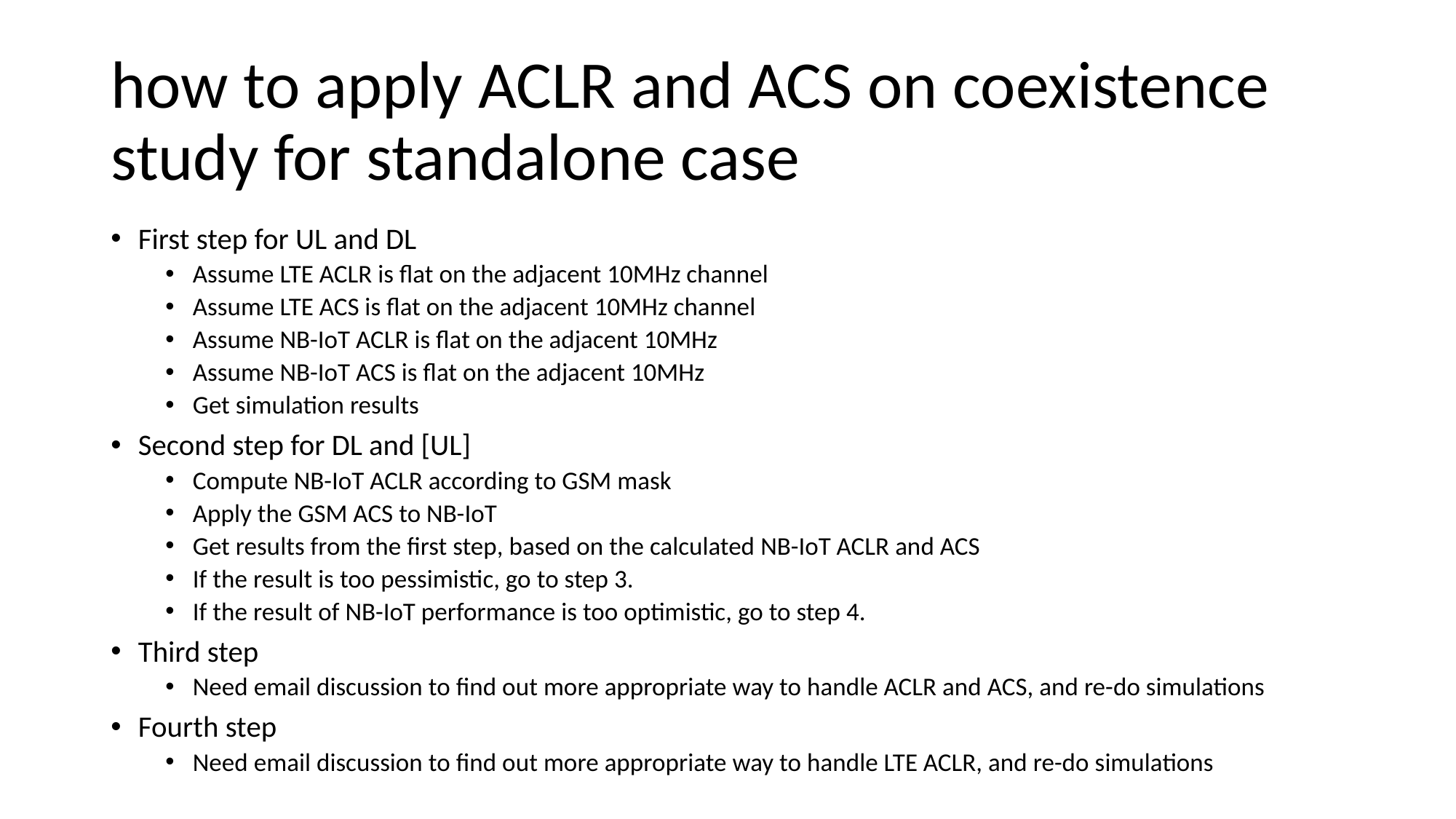

# how to apply ACLR and ACS on coexistence study for standalone case
First step for UL and DL
Assume LTE ACLR is flat on the adjacent 10MHz channel
Assume LTE ACS is flat on the adjacent 10MHz channel
Assume NB-IoT ACLR is flat on the adjacent 10MHz
Assume NB-IoT ACS is flat on the adjacent 10MHz
Get simulation results
Second step for DL and [UL]
Compute NB-IoT ACLR according to GSM mask
Apply the GSM ACS to NB-IoT
Get results from the first step, based on the calculated NB-IoT ACLR and ACS
If the result is too pessimistic, go to step 3.
If the result of NB-IoT performance is too optimistic, go to step 4.
Third step
Need email discussion to find out more appropriate way to handle ACLR and ACS, and re-do simulations
Fourth step
Need email discussion to find out more appropriate way to handle LTE ACLR, and re-do simulations